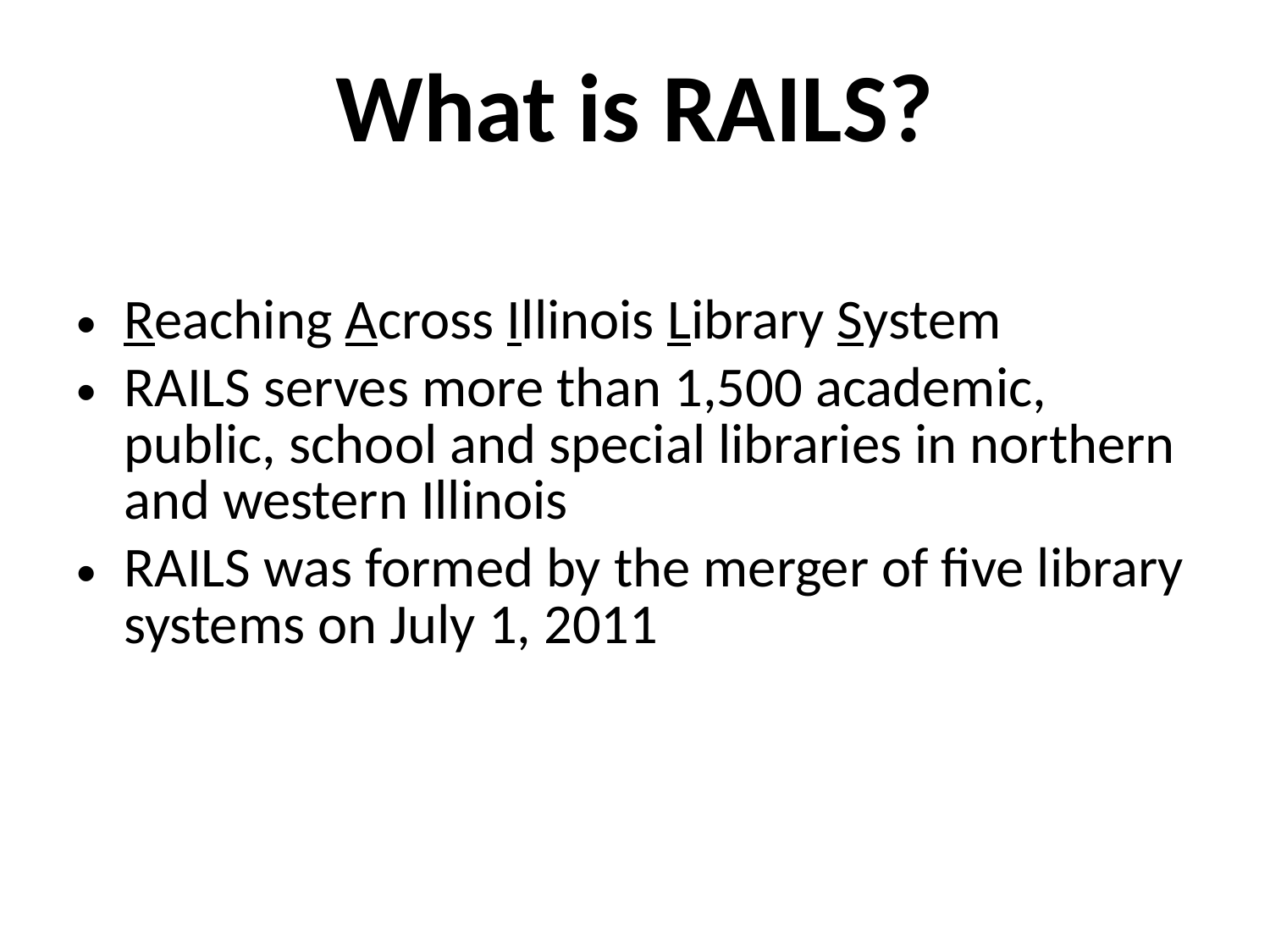

# What is RAILS?

Reaching Across Illinois Library System
RAILS serves more than 1,500 academic, public, school and special libraries in northern and western Illinois
RAILS was formed by the merger of five library systems on July 1, 2011